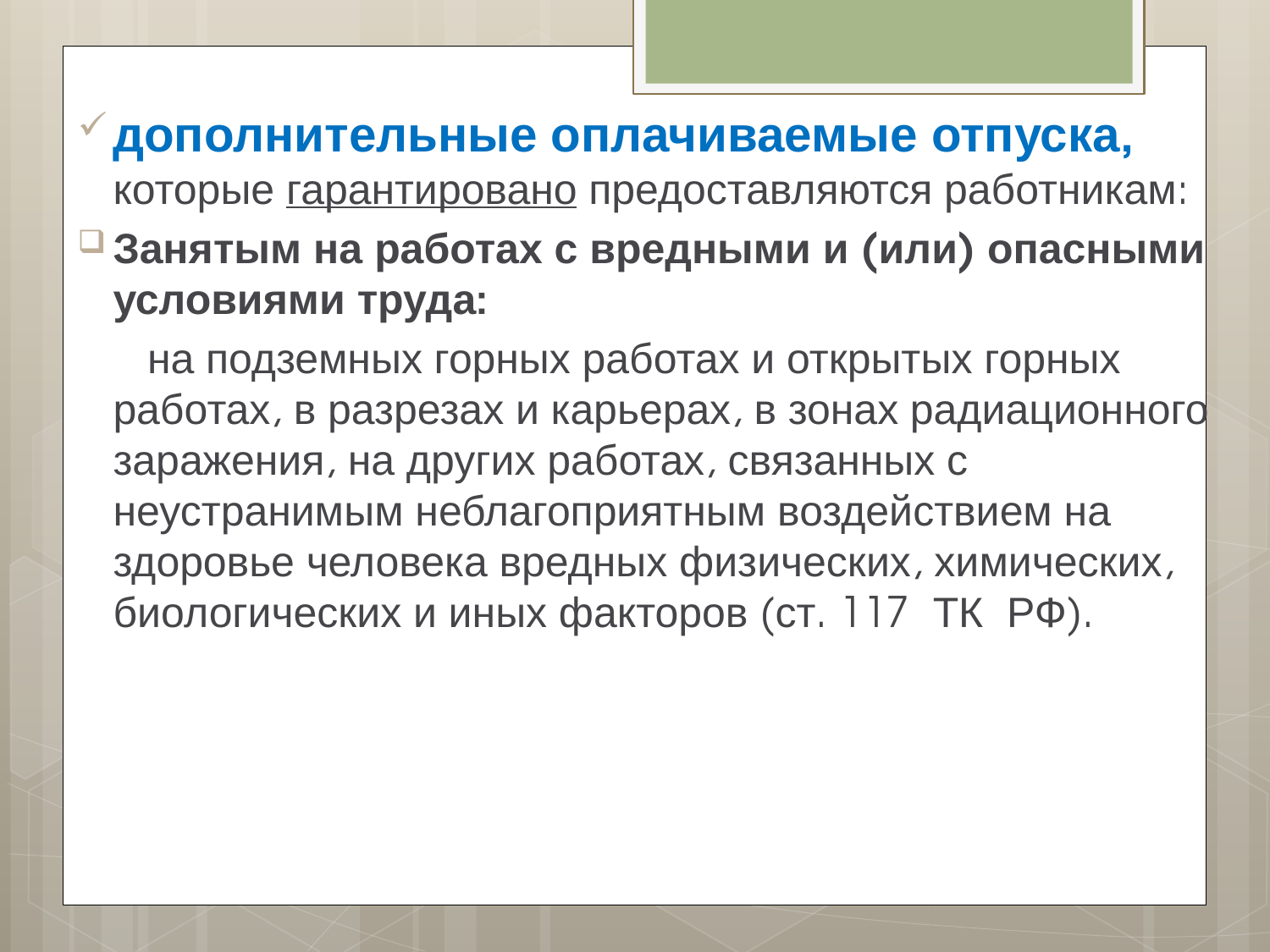

дополнительные оплачиваемые отпуска, которые гарантировано предоставляются работникам:
Занятым на работах с вредными и (или) опасными условиями труда:
      на подземных горных работах и открытых горных работах, в разрезах и карьерах, в зонах радиационного  заражения, на других работах, связанных с неустранимым неблагоприятным воздействием на здоровье человека вредных физических, химических, биологических и иных факторов (ст. 117  ТК  РФ).